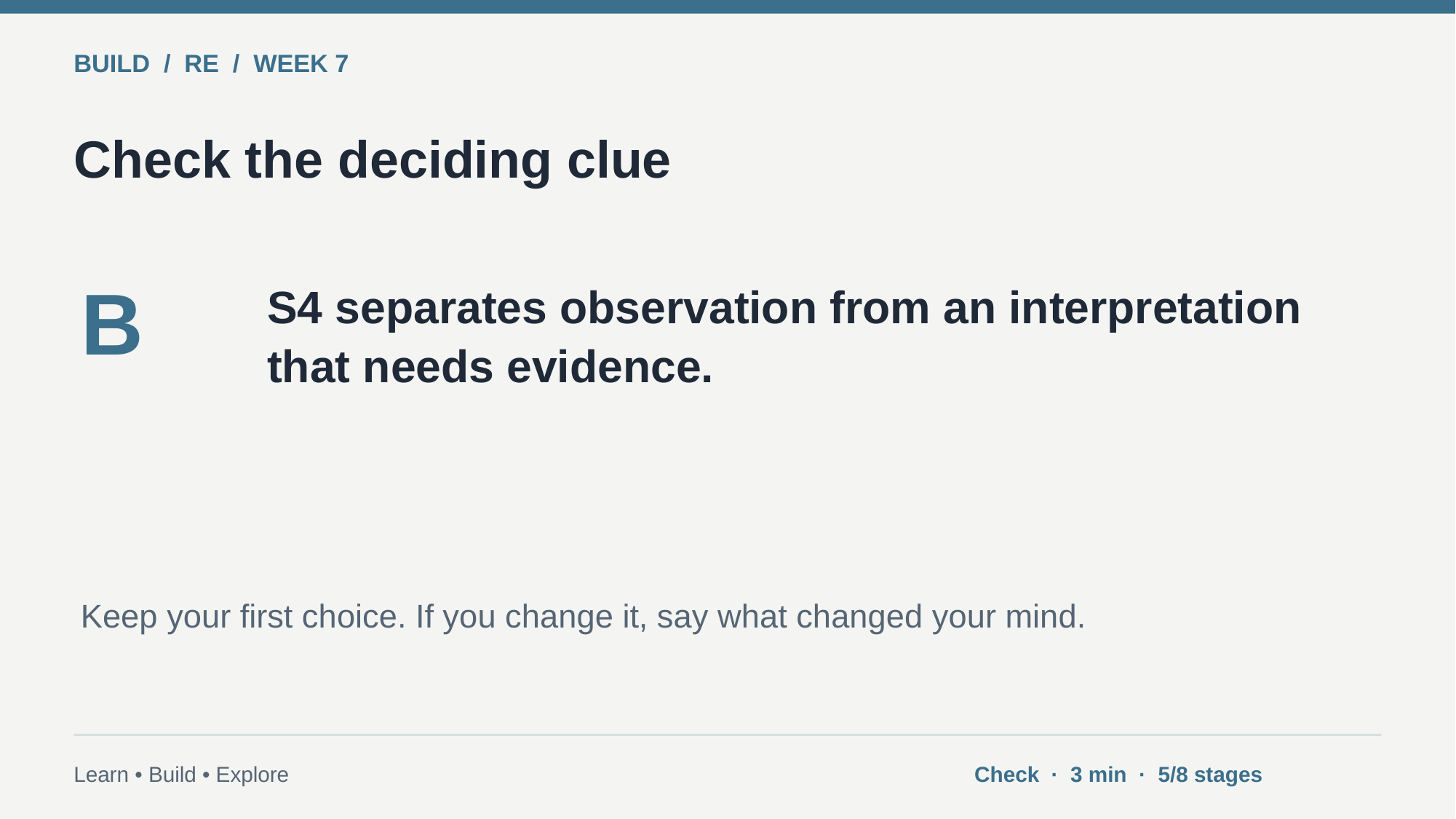

BUILD  /  RE  /  WEEK 7
Check the deciding clue
B
S4 separates observation from an interpretation that needs evidence.
Keep your first choice. If you change it, say what changed your mind.

Learn • Build • Explore
Check  ·  3 min  ·  5/8 stages